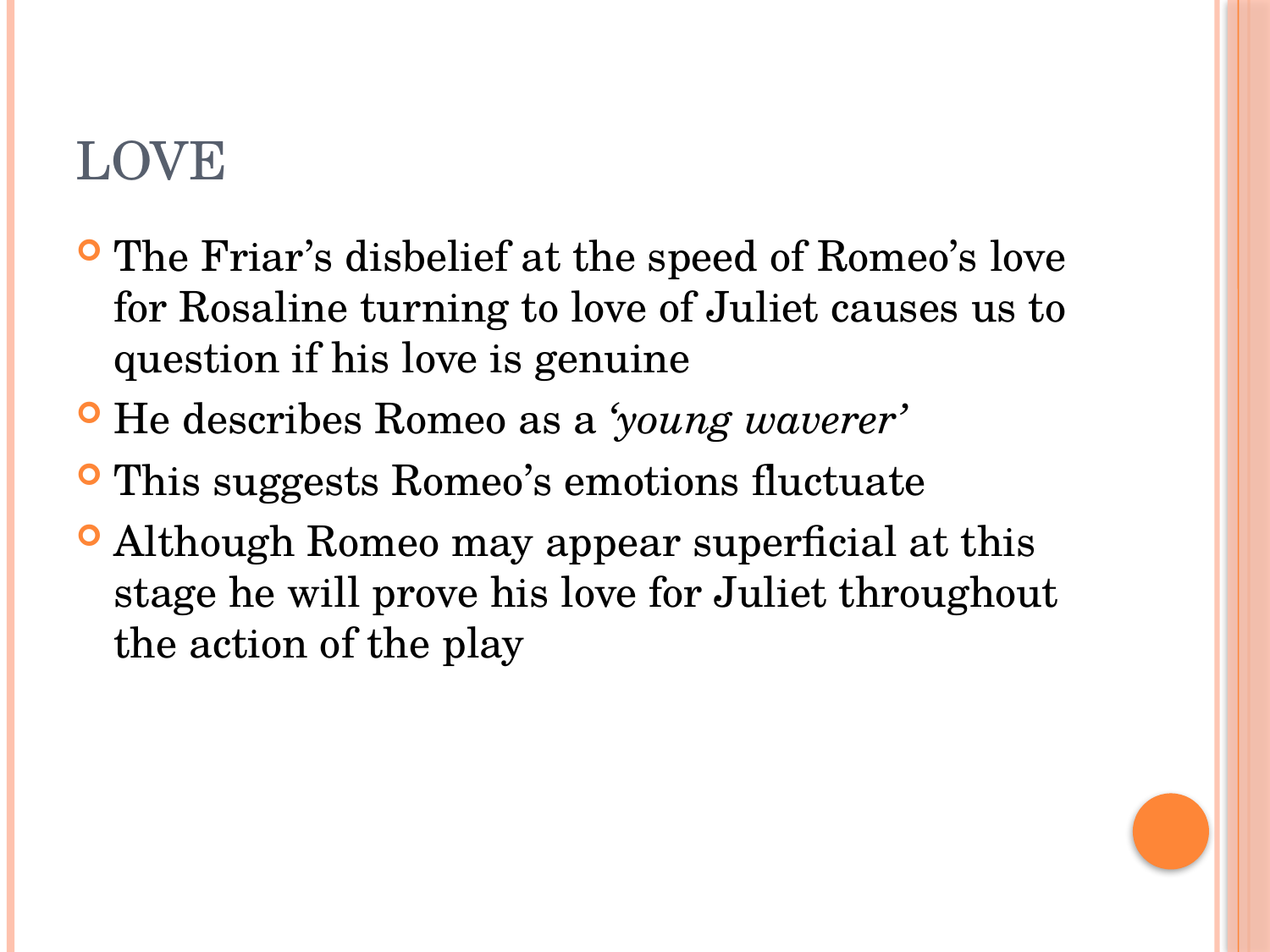

# Love
The Friar’s disbelief at the speed of Romeo’s love for Rosaline turning to love of Juliet causes us to question if his love is genuine
He describes Romeo as a ‘young waverer’
This suggests Romeo’s emotions fluctuate
Although Romeo may appear superficial at this stage he will prove his love for Juliet throughout the action of the play